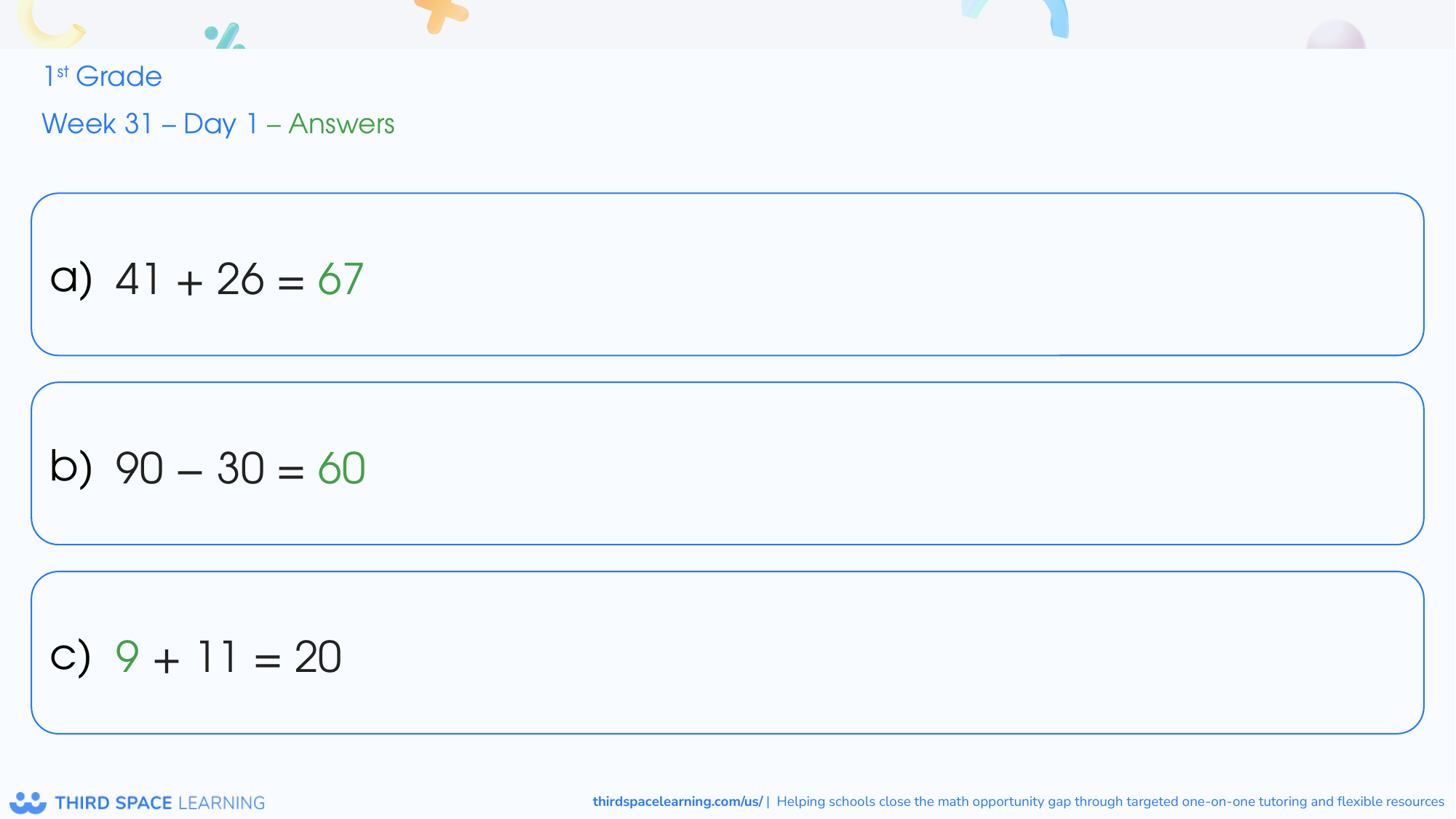

1st Grade
Week 31 – Day 1 – Answers
41 + 26 = 67
90 − 30 = 60
9 + 11 = 20